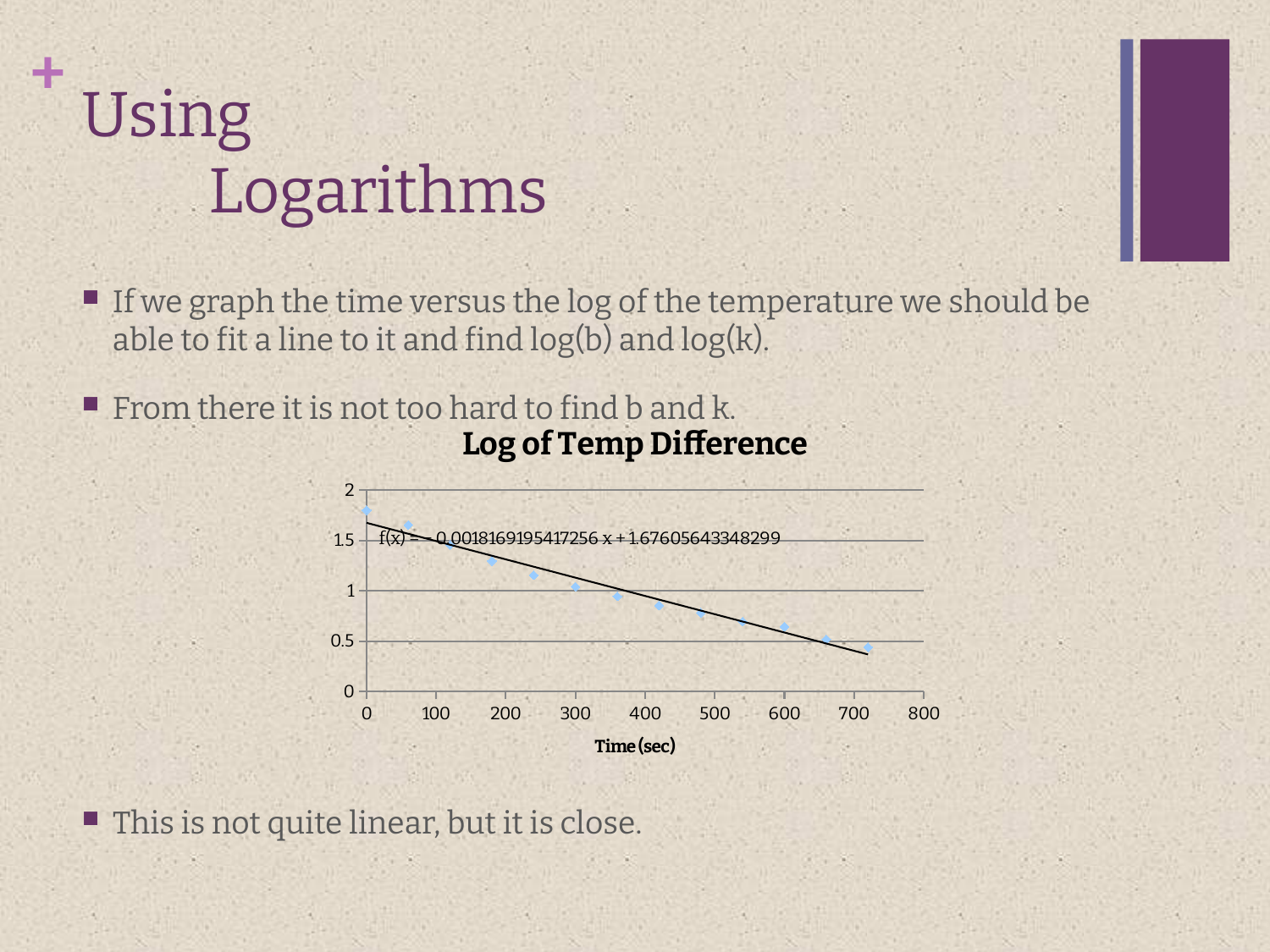

# Using Logarithms
If we graph the time versus the log of the temperature we should be able to fit a line to it and find log(b) and log(k).
From there it is not too hard to find b and k.

This is not quite linear, but it is close.

### Chart:

| Category | Log of Temp Difference |
|---|---|